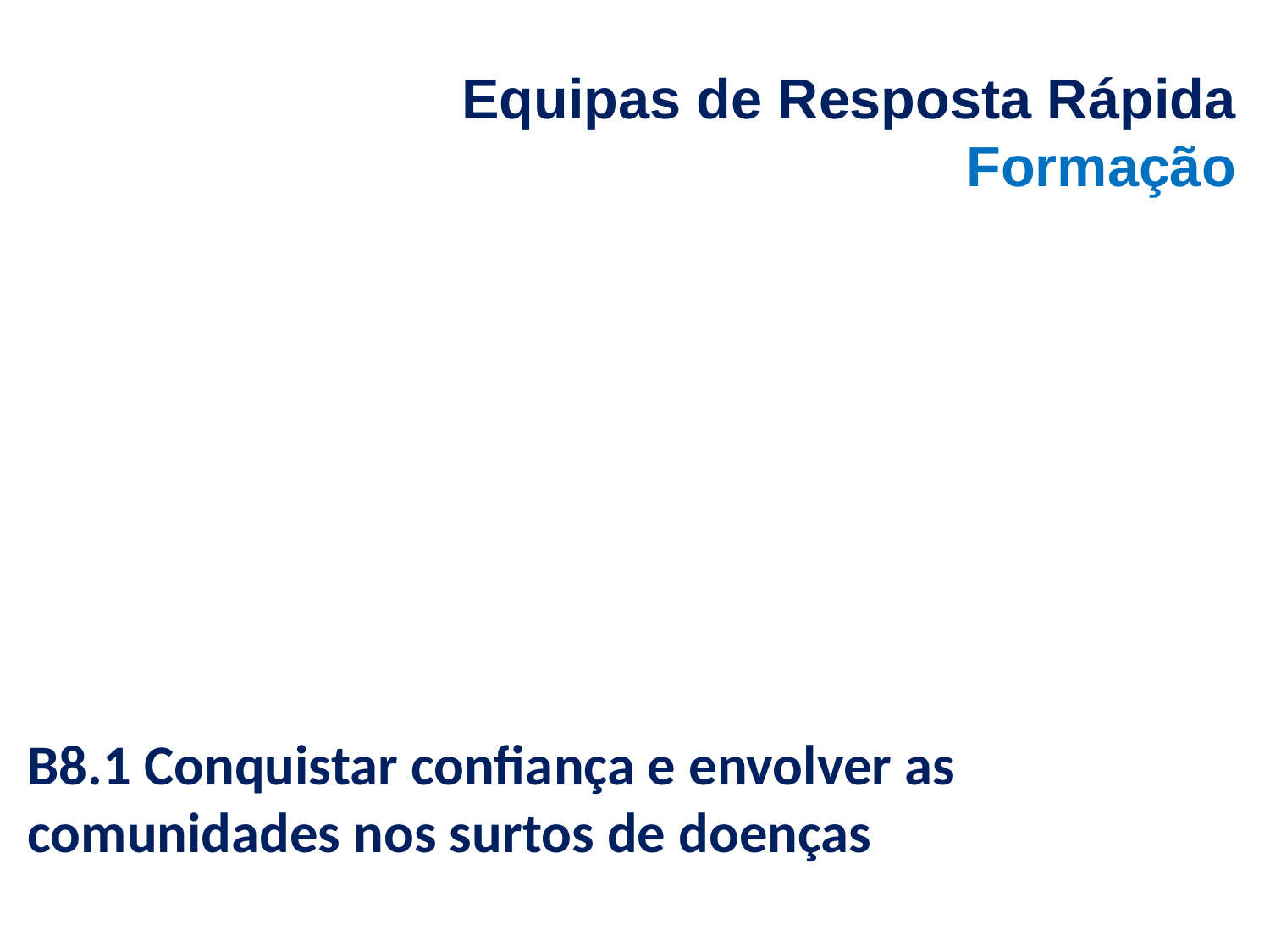

Equipas de Resposta Rápida
Formação

B8.1 Conquistar confiança e envolver as  comunidades nos surtos de doenças

Health
emergencies
programme